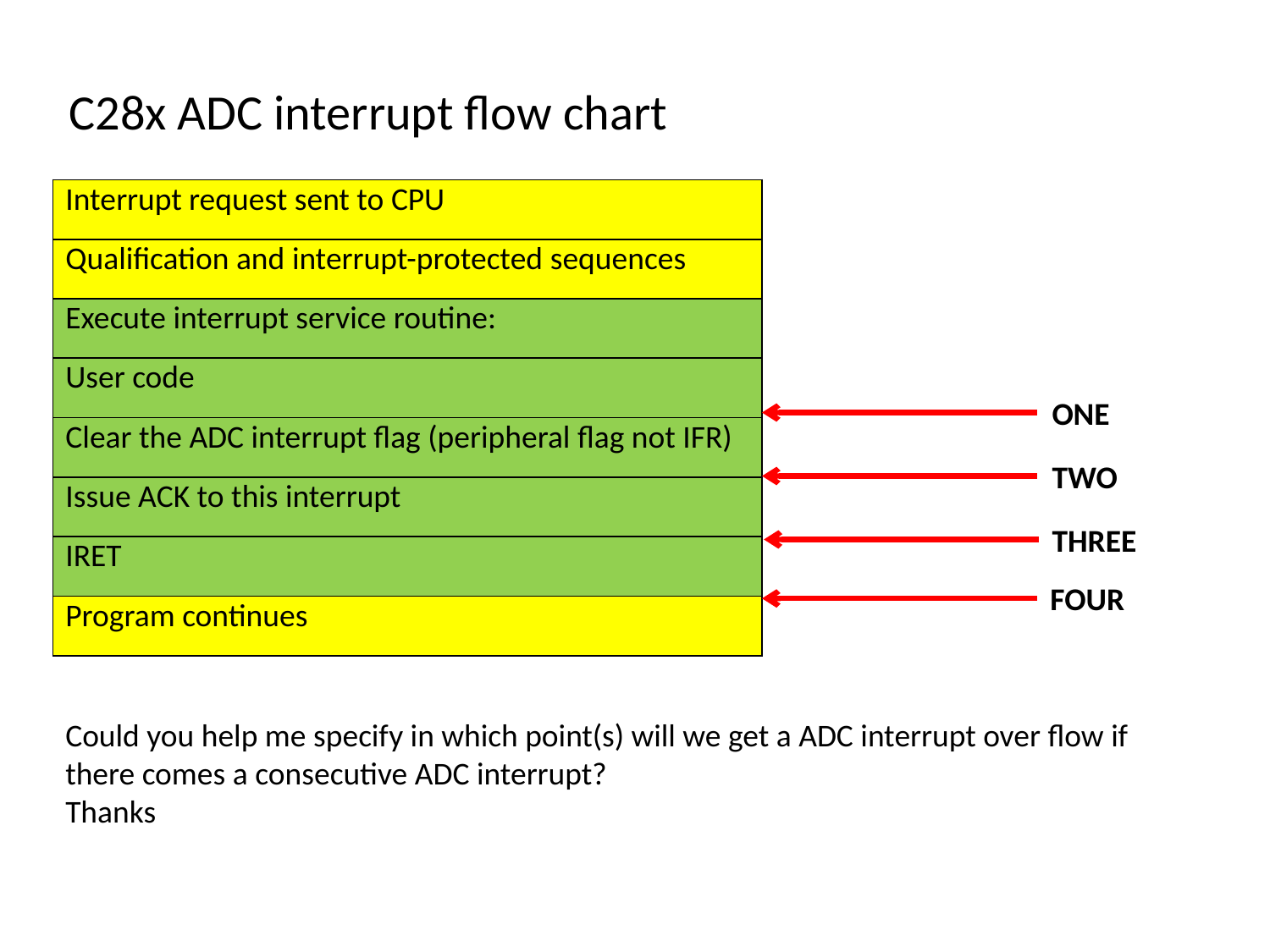

C28x ADC interrupt flow chart
| Interrupt request sent to CPU |
| --- |
| Qualification and interrupt-protected sequences |
| Execute interrupt service routine: |
| User code |
| Clear the ADC interrupt flag (peripheral flag not IFR) |
| Issue ACK to this interrupt |
| IRET |
| Program continues |
ONE
TWO
THREE
FOUR
Could you help me specify in which point(s) will we get a ADC interrupt over flow if there comes a consecutive ADC interrupt?
Thanks